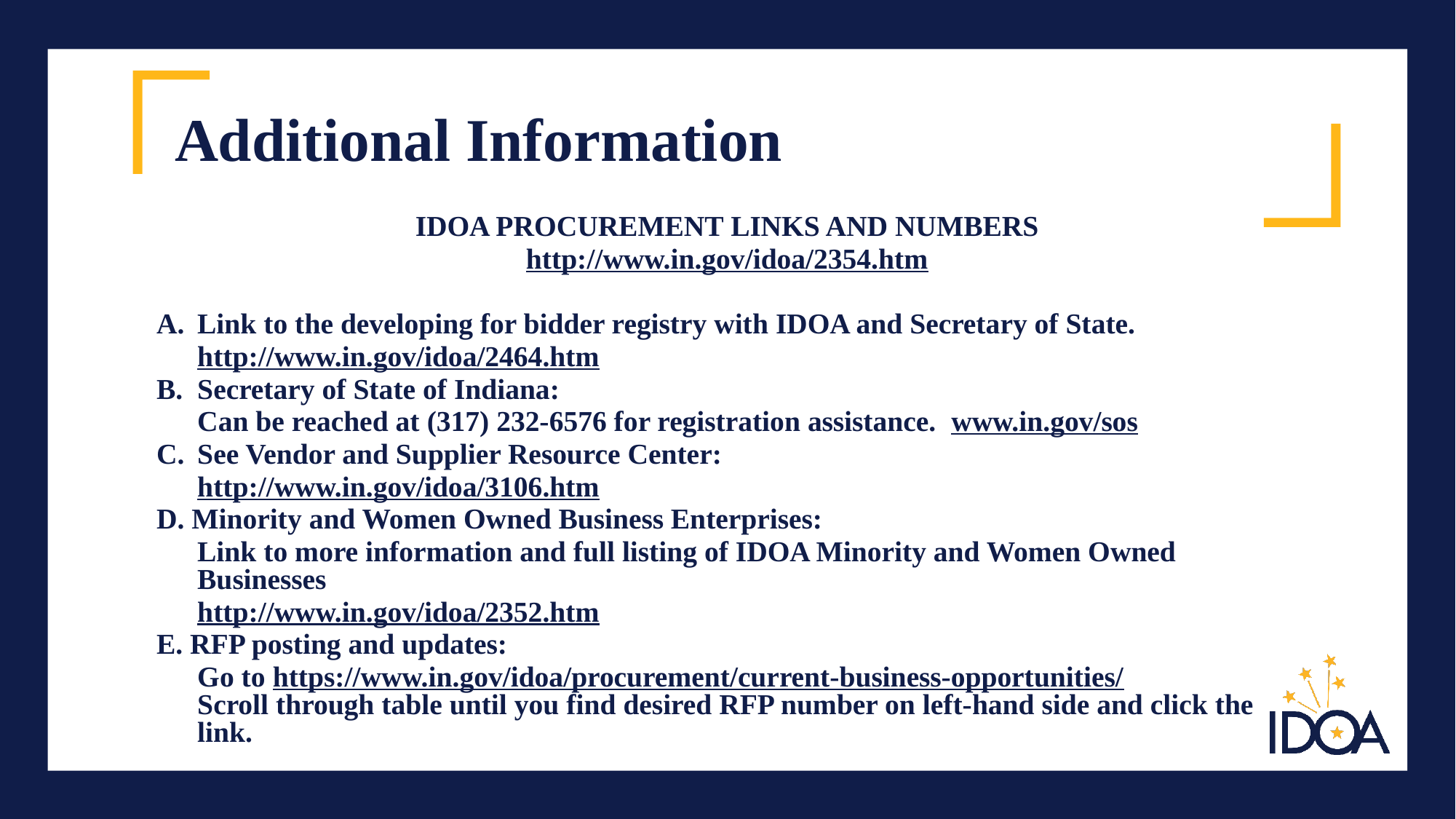

# Additional Information
IDOA PROCUREMENT LINKS AND NUMBERS
http://www.in.gov/idoa/2354.htm

A.	Link to the developing for bidder registry with IDOA and Secretary of State.
	http://www.in.gov/idoa/2464.htm
B.	Secretary of State of Indiana:
	Can be reached at (317) 232-6576 for registration assistance.  www.in.gov/sos
C.	See Vendor and Supplier Resource Center:
	http://www.in.gov/idoa/3106.htm
D. Minority and Women Owned Business Enterprises:
	Link to more information and full listing of IDOA Minority and Women Owned Businesses
	http://www.in.gov/idoa/2352.htm
E. RFP posting and updates:
	Go to https://www.in.gov/idoa/procurement/current-business-opportunities/
	Scroll through table until you find desired RFP number on left-hand side and click the link.